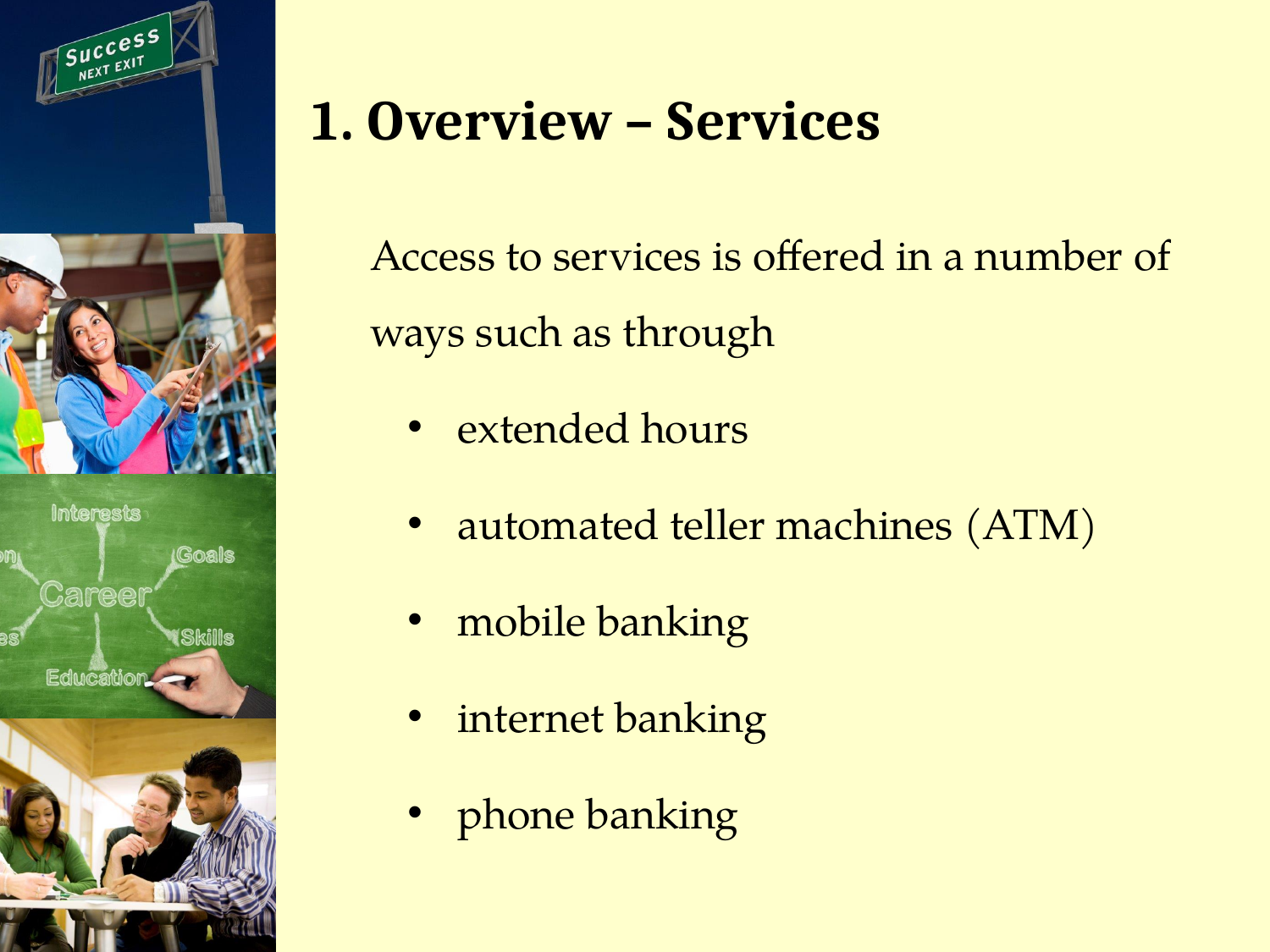

# 1. Overview – Services
Access to services is offered in a number of ways such as through
extended hours
automated teller machines (ATM)
mobile banking
internet banking
phone banking